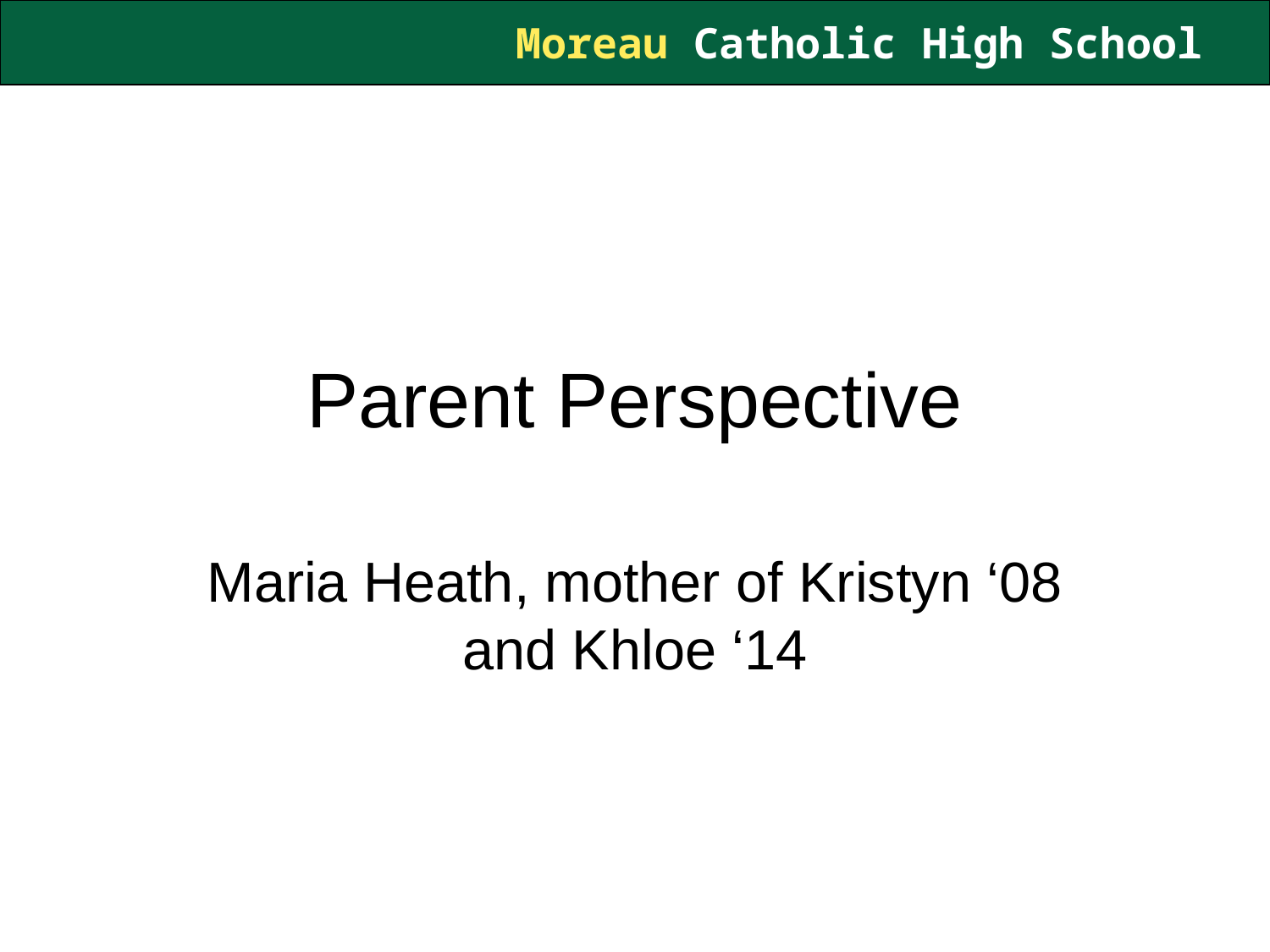

# Parent Perspective
Maria Heath, mother of Kristyn ‘08 and Khloe ‘14